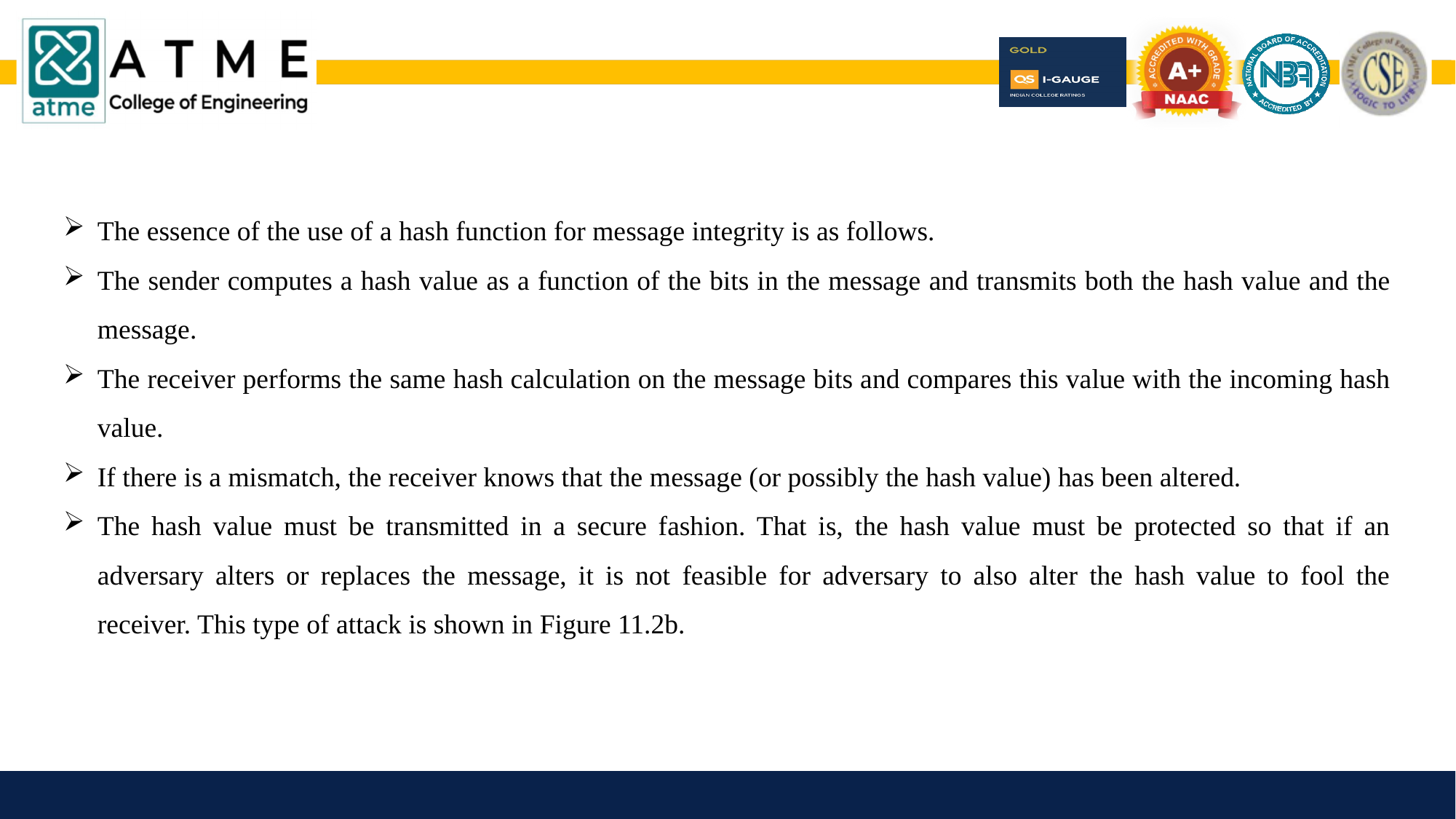

The essence of the use of a hash function for message integrity is as follows.
The sender computes a hash value as a function of the bits in the message and transmits both the hash value and the message.
The receiver performs the same hash calculation on the message bits and compares this value with the incoming hash value.
If there is a mismatch, the receiver knows that the message (or possibly the hash value) has been altered.
The hash value must be transmitted in a secure fashion. That is, the hash value must be protected so that if an adversary alters or replaces the message, it is not feasible for adversary to also alter the hash value to fool the receiver. This type of attack is shown in Figure 11.2b.